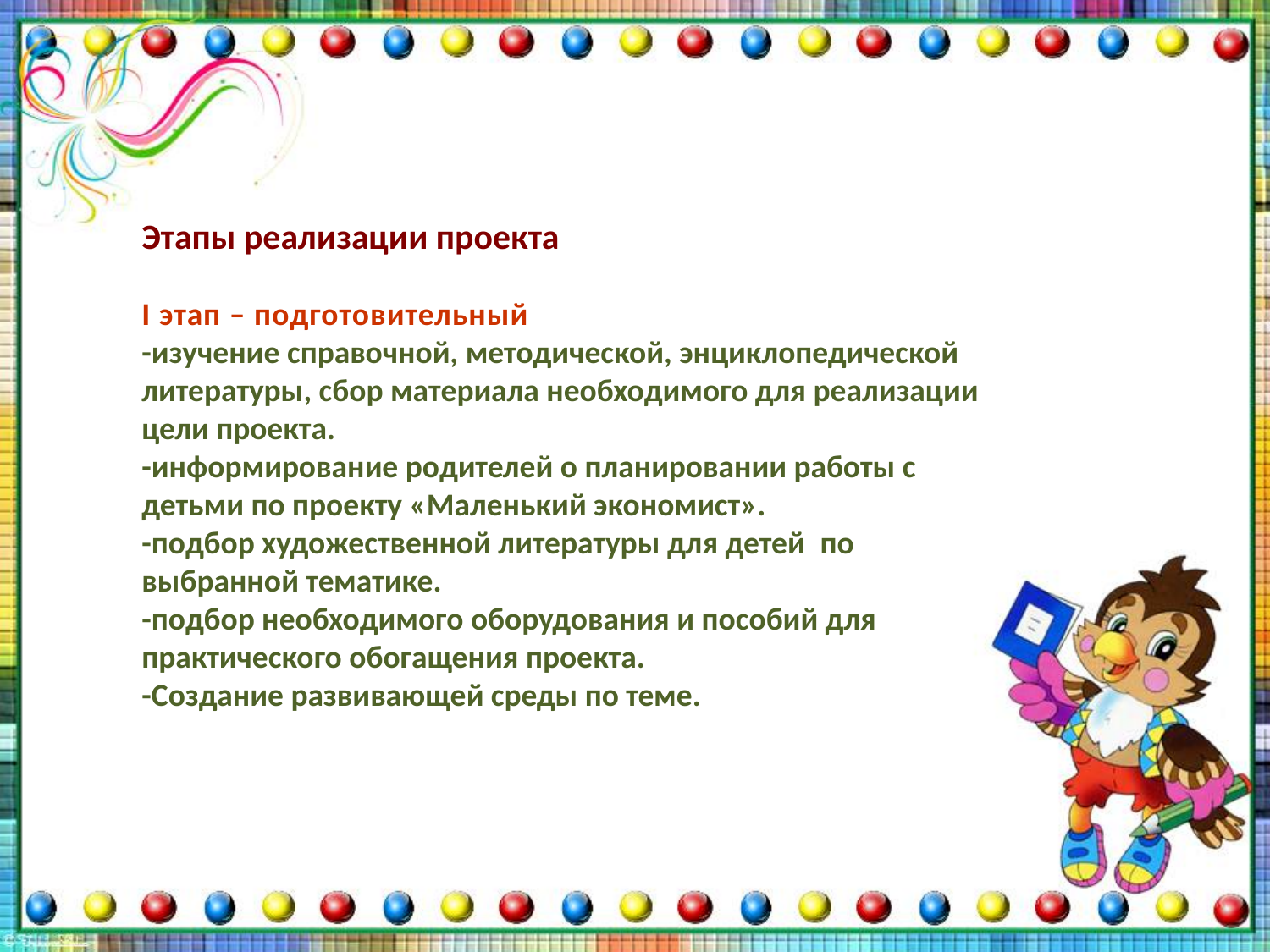

Этапы реализации проекта

I этап – подготовительный
-изучение справочной, методической, энциклопедической литературы, сбор материала необходимого для реализации цели проекта.
-информирование родителей о планировании работы с детьми по проекту «Маленький экономист».
-подбор художественной литературы для детей  по выбранной тематике.
-подбор необходимого оборудования и пособий для практического обогащения проекта.
-Создание развивающей среды по теме.